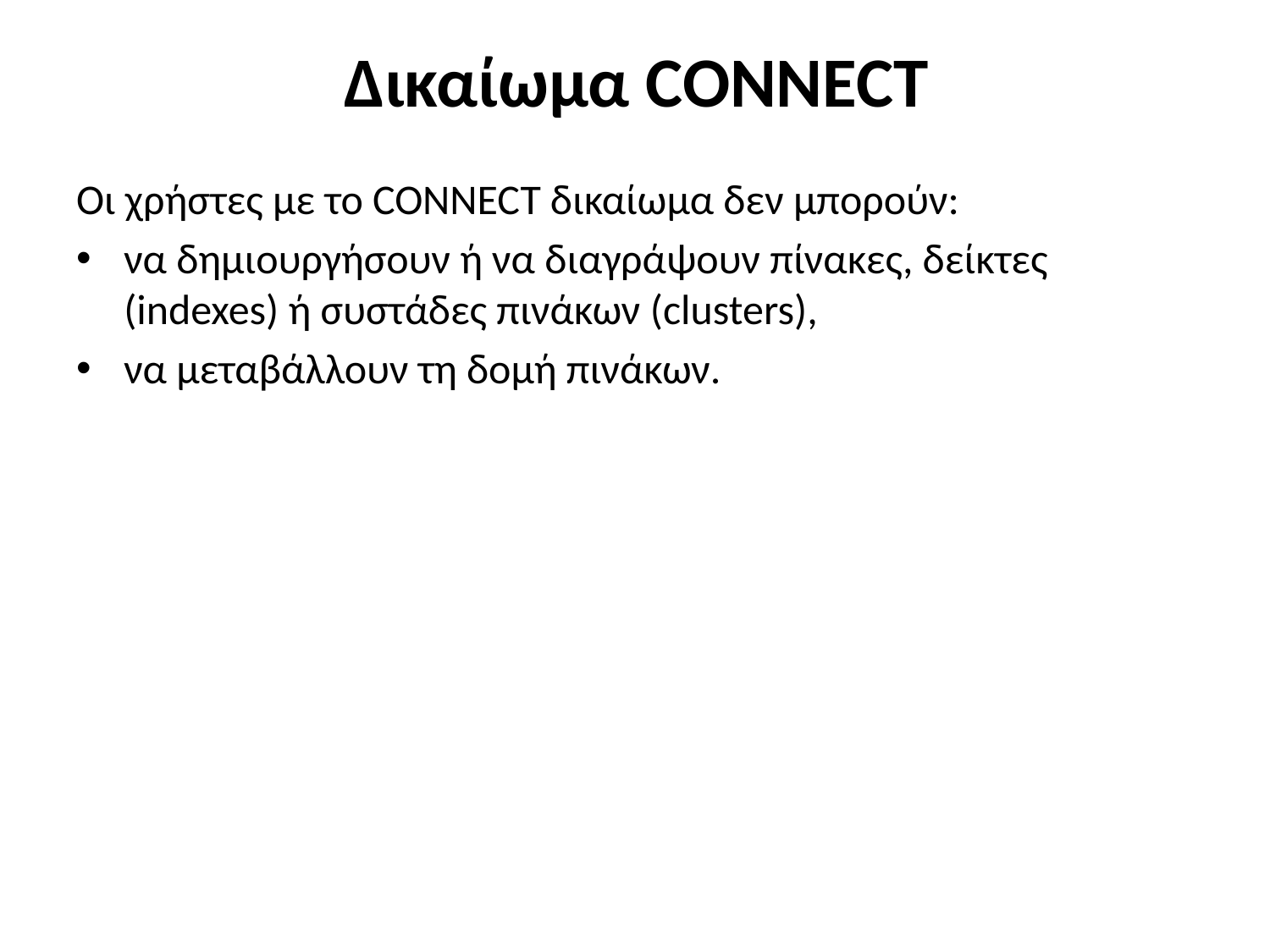

# Δικαίωμα CONNECT
Οι χρήστες με το CONNECT δικαίωμα δεν μπορούν:
να δημιουργήσουν ή να διαγράψουν πίνακες, δείκτες (indexes) ή συστάδες πινάκων (clusters),
να μεταβάλλουν τη δομή πινάκων.